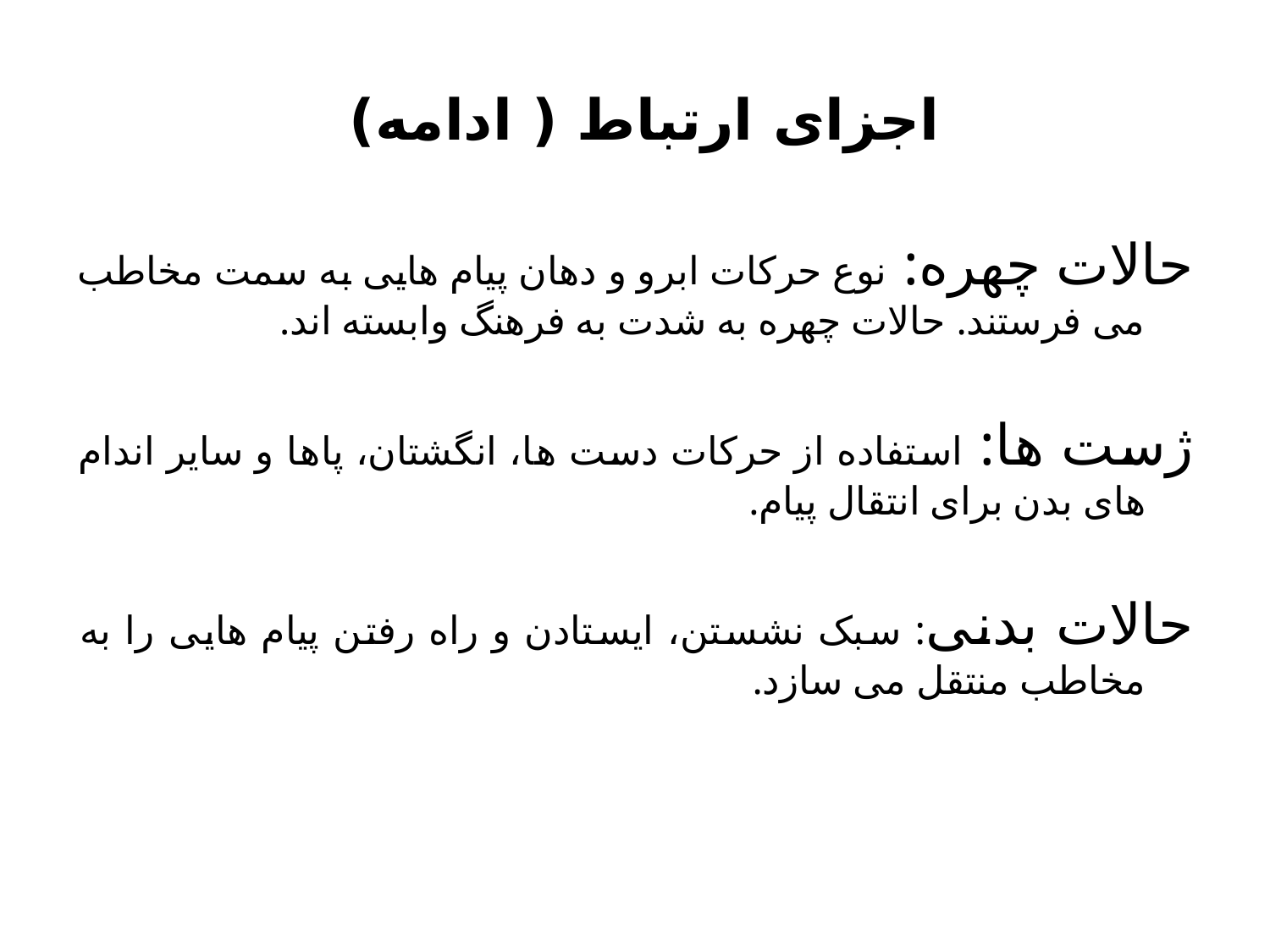

# اجزای ارتباط ( ادامه)
حالات چهره: نوع حرکات ابرو و دهان پیام هایی به سمت مخاطب می فرستند. حالات چهره به شدت به فرهنگ وابسته اند.

ژست ها: استفاده از حرکات دست ها، انگشتان، پاها و سایر اندام های بدن برای انتقال پیام.

حالات بدنی: سبک نشستن، ایستادن و راه رفتن پیام هایی را به مخاطب منتقل می سازد.